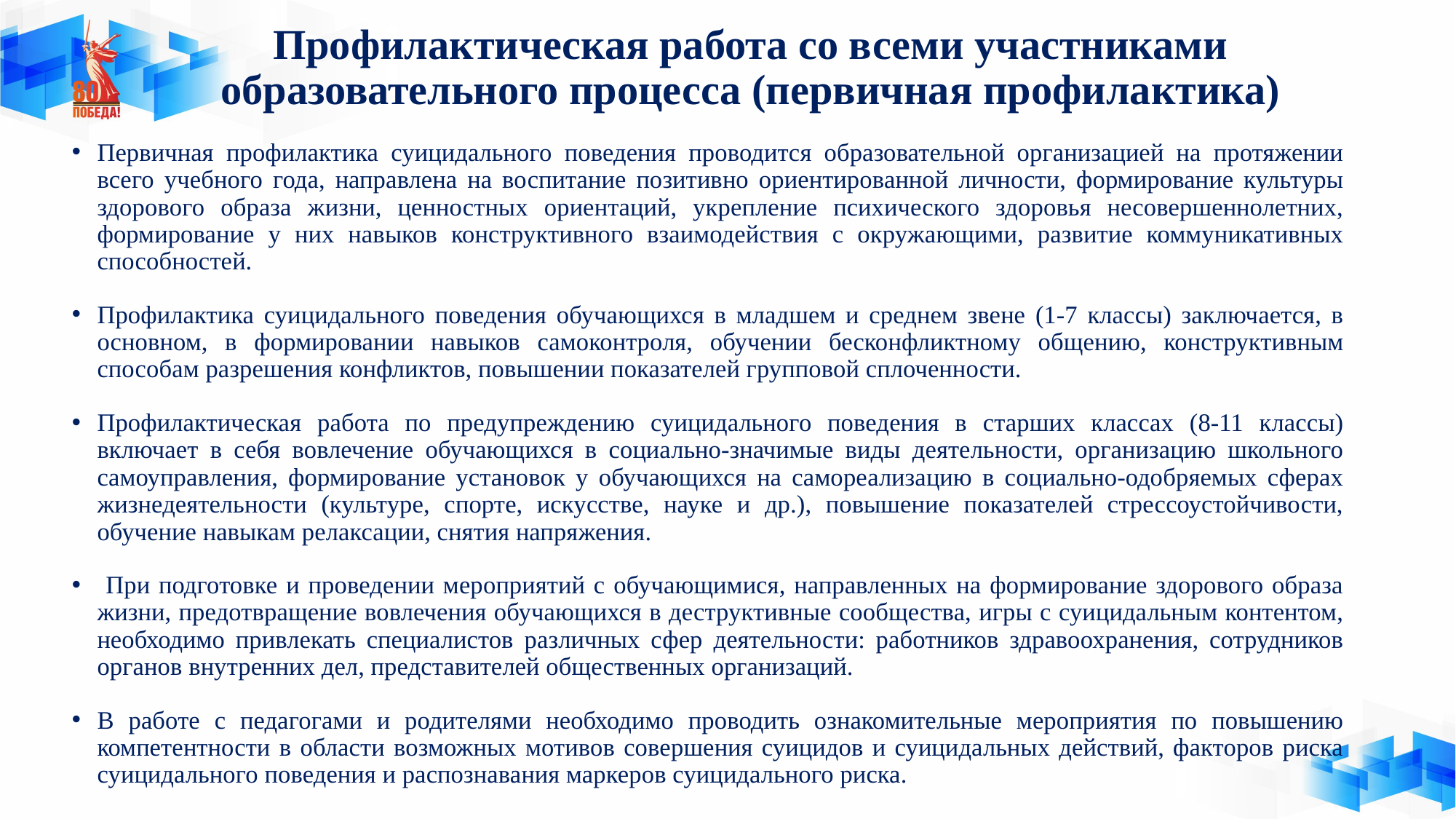

Профилактическая работа со всеми участниками образовательного процесса (первичная профилактика)

Первичная профилактика суицидального поведения проводится образовательной организацией на протяжении всего учебного года, направлена на воспитание позитивно ориентированной личности, формирование культуры здорового образа жизни, ценностных ориентаций, укрепление психического здоровья несовершеннолетних, формирование у них навыков конструктивного взаимодействия с окружающими, развитие коммуникативных способностей.

Профилактика суицидального поведения обучающихся в младшем и среднем звене (1-7 классы) заключается, в основном, в формировании навыков самоконтроля, обучении бесконфликтному общению, конструктивным способам разрешения конфликтов, повышении показателей групповой сплоченности.

Профилактическая работа по предупреждению суицидального поведения в старших классах (8-11 классы) включает в себя вовлечение обучающихся в социально-значимые виды деятельности, организацию школьного самоуправления, формирование установок у обучающихся на самореализацию в социально-одобряемых сферах жизнедеятельности (культуре, спорте, искусстве, науке и др.), повышение показателей стрессоустойчивости, обучение навыкам релаксации, снятия напряжения.

 При подготовке и проведении мероприятий с обучающимися, направленных на формирование здорового образа жизни, предотвращение вовлечения обучающихся в деструктивные сообщества, игры с суицидальным контентом, необходимо привлекать специалистов различных сфер деятельности: работников здравоохранения, сотрудников органов внутренних дел, представителей общественных организаций.

В работе с педагогами и родителями необходимо проводить ознакомительные мероприятия по повышению компетентности в области возможных мотивов совершения суицидов и суицидальных действий, факторов риска суицидального поведения и распознавания маркеров суицидального риска.